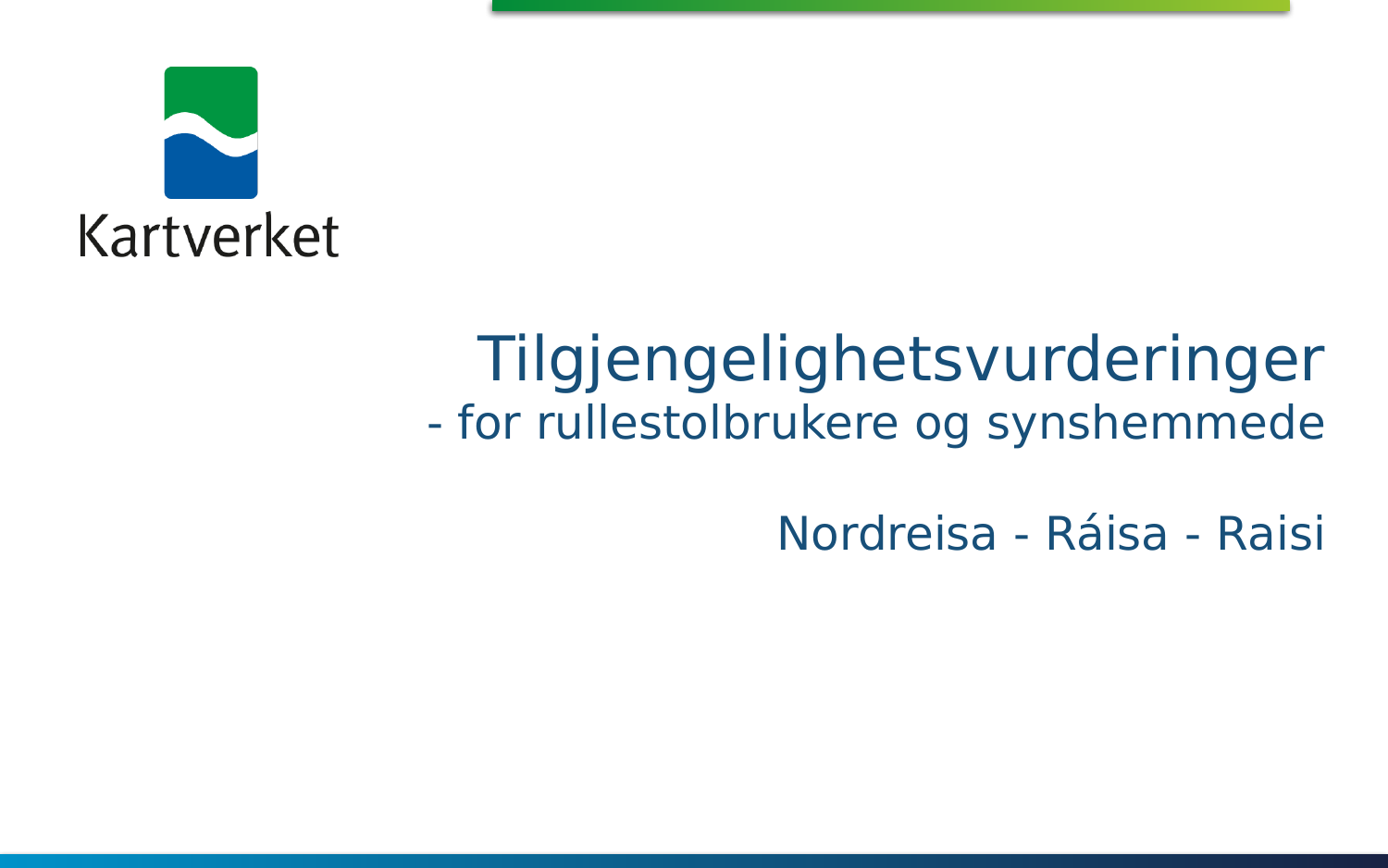

Tilgjengelighetsvurderinger
- for rullestolbrukere og synshemmede
Nordreisa - Ráisa - Raisi